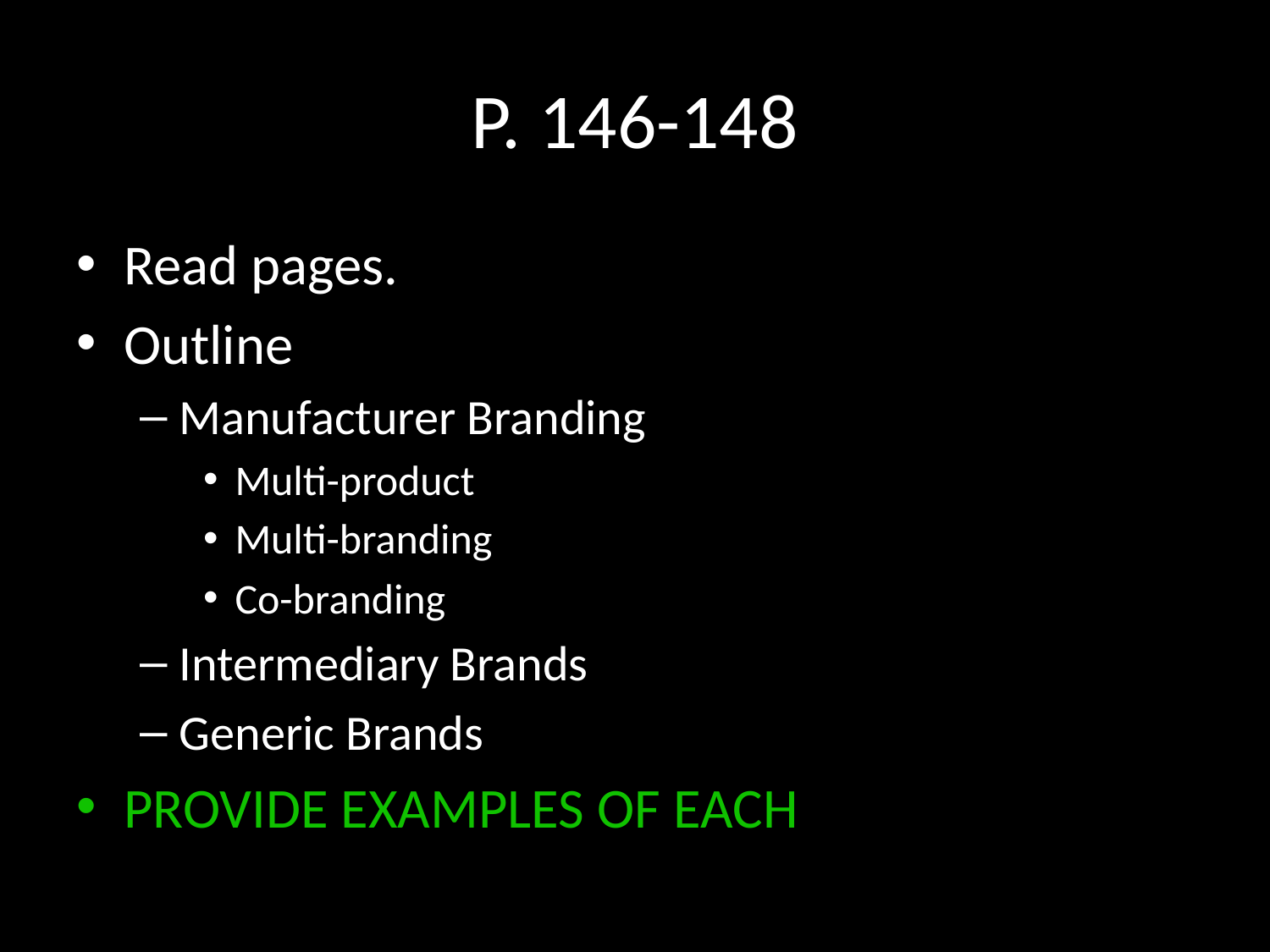

# P. 146-148
Read pages.
Outline
Manufacturer Branding
Multi-product
Multi-branding
Co-branding
Intermediary Brands
Generic Brands
PROVIDE EXAMPLES OF EACH